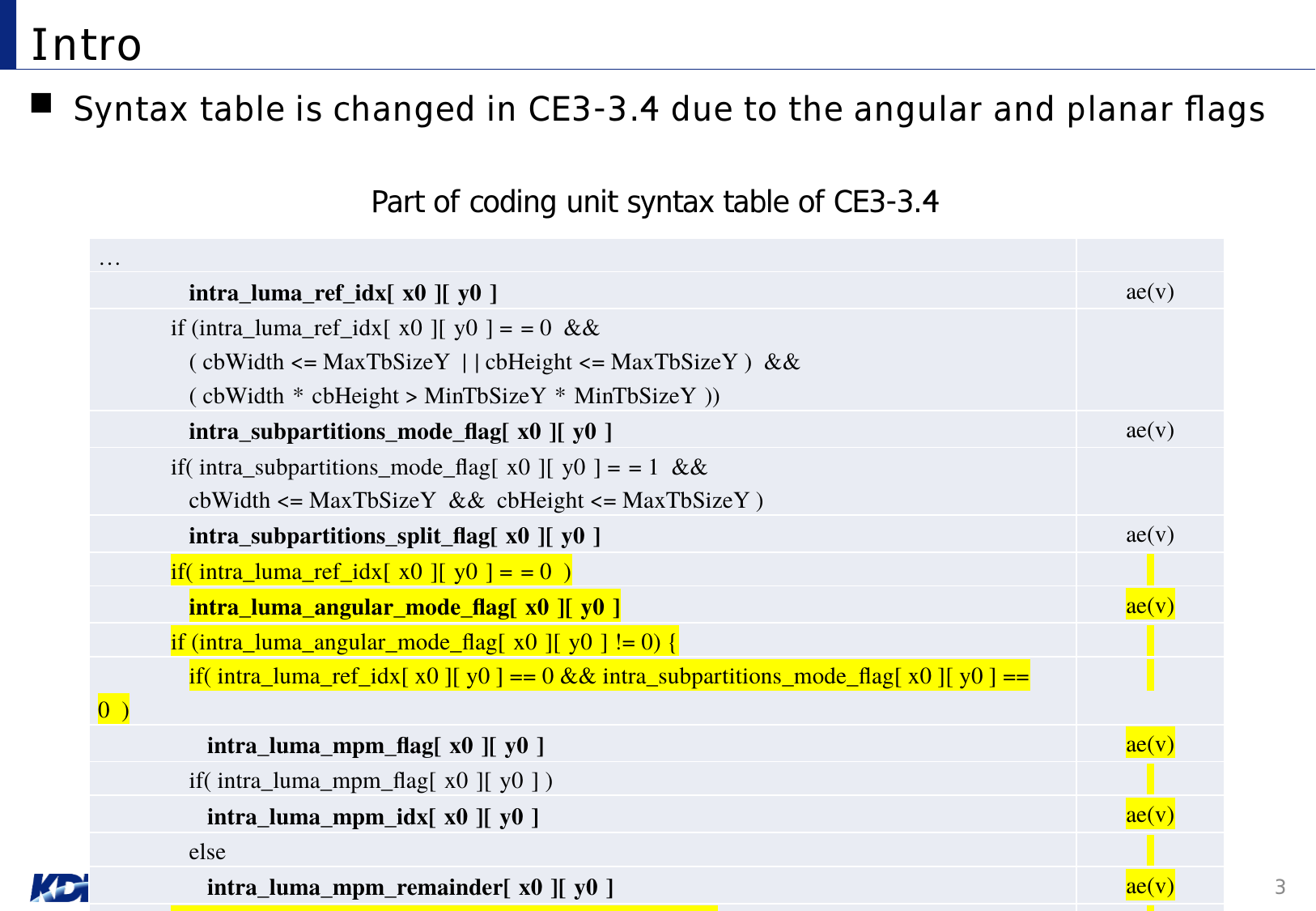

# Intro
Syntax table is changed in CE3-3.4 due to the angular and planar flags

Part of coding unit syntax table of CE3-3.4
| … |  |
| --- | --- |
| intra\_luma\_ref\_idx[ x0 ][ y0 ] | ae(v) |
| if (intra\_luma\_ref\_idx[ x0 ][ y0 ] = = 0 && ( cbWidth <= MaxTbSizeY | | cbHeight <= MaxTbSizeY ) && ( cbWidth \* cbHeight > MinTbSizeY \* MinTbSizeY )) |  |
| intra\_subpartitions\_mode\_flag[ x0 ][ y0 ] | ae(v) |
| if( intra\_subpartitions\_mode\_flag[ x0 ][ y0 ] = = 1 && cbWidth <= MaxTbSizeY && cbHeight <= MaxTbSizeY ) |  |
| intra\_subpartitions\_split\_flag[ x0 ][ y0 ] | ae(v) |
| if( intra\_luma\_ref\_idx[ x0 ][ y0 ] = = 0 ) |  |
| intra\_luma\_angular\_mode\_flag[ x0 ][ y0 ] | ae(v) |
| if (intra\_luma\_angular\_mode\_flag[ x0 ][ y0 ] != 0) { |  |
| if( intra\_luma\_ref\_idx[ x0 ][ y0 ] == 0 && intra\_subpartitions\_mode\_flag[ x0 ][ y0 ] == 0 ) |  |
| intra\_luma\_mpm\_flag[ x0 ][ y0 ] | ae(v) |
| if( intra\_luma\_mpm\_flag[ x0 ][ y0 ] ) |  |
| intra\_luma\_mpm\_idx[ x0 ][ y0 ] | ae(v) |
| else |  |
| intra\_luma\_mpm\_remainder[ x0 ][ y0 ] | ae(v) |
| } else if( intra\_subpartitions\_mode\_flag[ x0 ][ y0 ] == 0 ) |  |
| intra\_luma\_planar\_flag[ x0 ][ y0 ] | ae(v) |
| … |  |
3